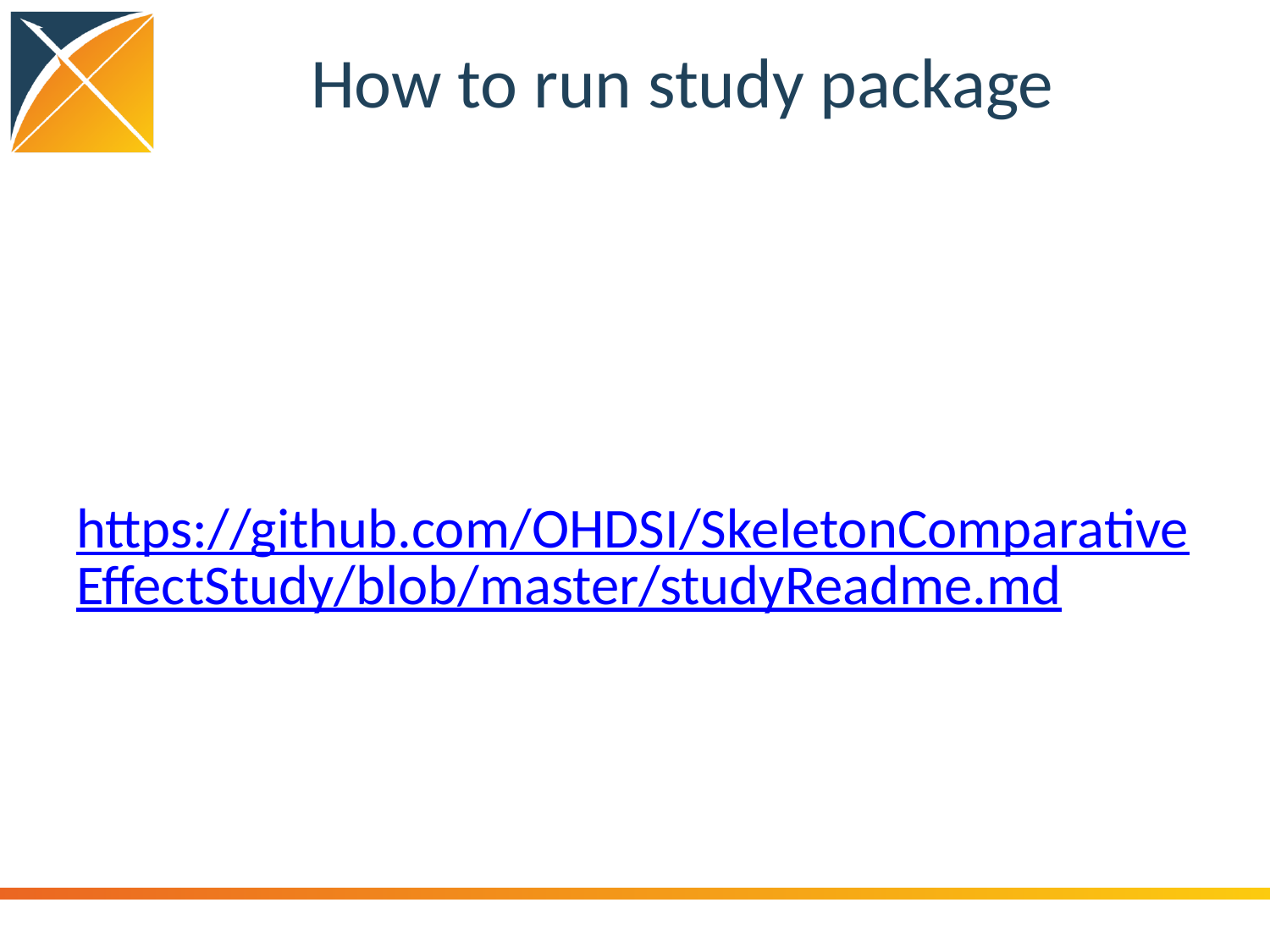

# How to run study package

https://github.com/OHDSI/SkeletonComparativeEffectStudy/blob/master/studyReadme.md